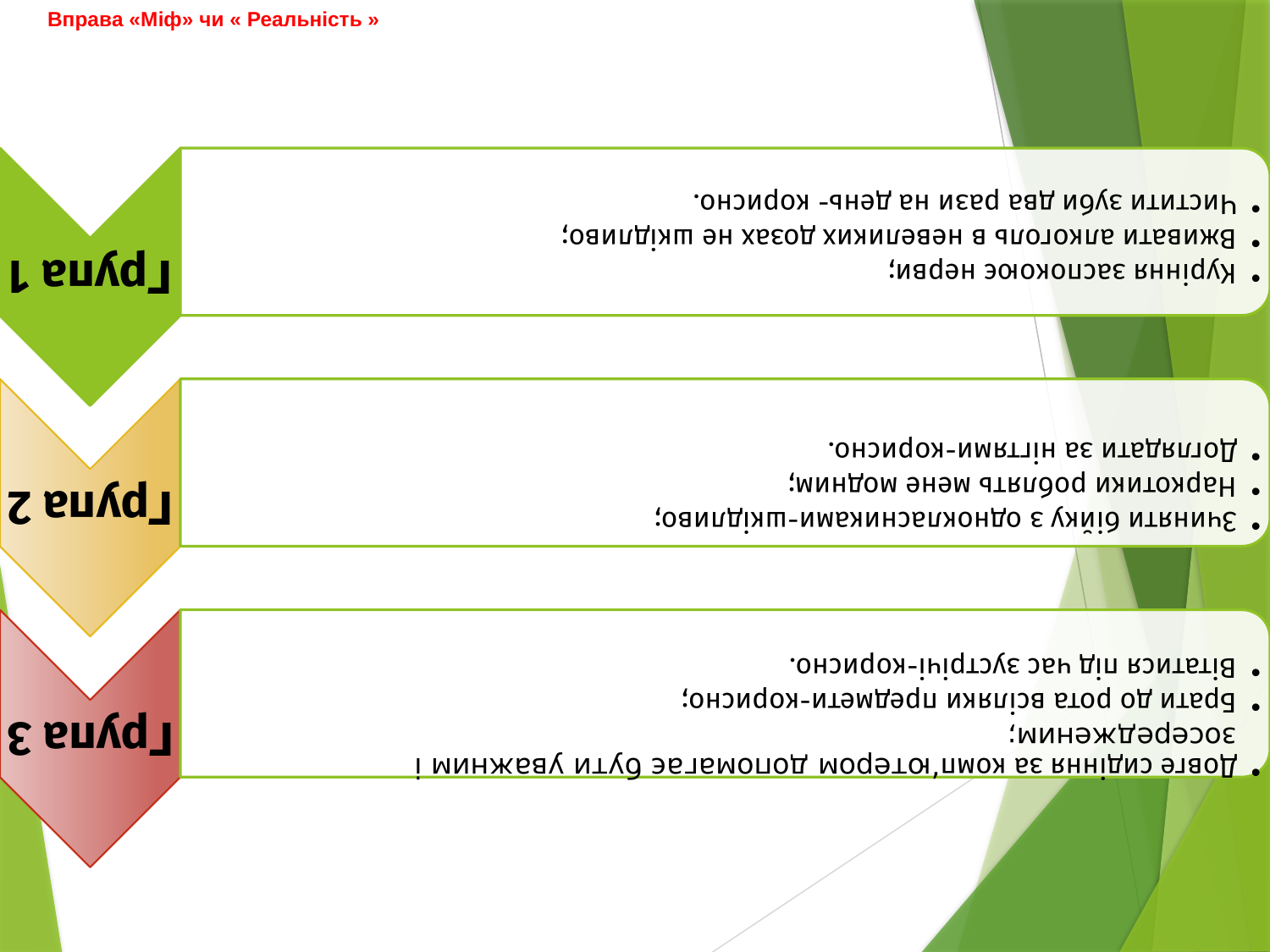

# Вправа «Міф» чи « Реальність »
Група 1
Куріння заспокоює нерви;
Вживати алкоголь в невеликих дозах не шкідливо;
Чистити зуби два рази на день- корисно.
Група 2
Зчиняти бійку з однокласниками-шкідливо;
Наркотики роблять мене модним;
Доглядати за нігтями-корисно.

Група 3
Довге сидіння за комп‘ютером допомагає бути уважним і зосередженим;
Брати до рота всіляки предмети-корисно;
Вітатися під час зустрічі-корисно.